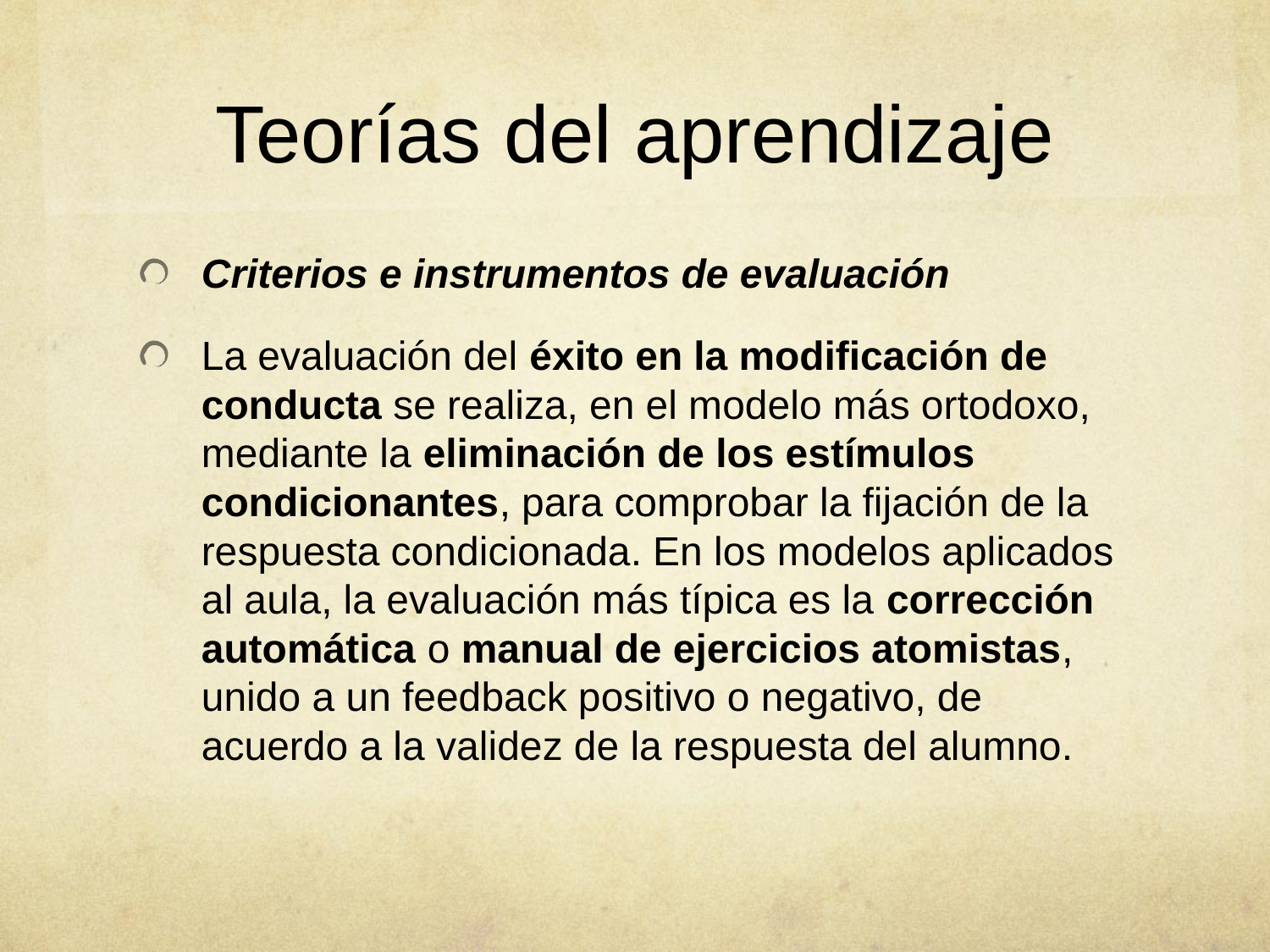

# Teorías del aprendizaje
Criterios e instrumentos de evaluación
La evaluación del éxito en la modificación de conducta se realiza, en el modelo más ortodoxo, mediante la eliminación de los estímulos condicionantes, para comprobar la fijación de la respuesta condicionada. En los modelos aplicados al aula, la evaluación más típica es la corrección automática o manual de ejercicios atomistas, unido a un feedback positivo o negativo, de acuerdo a la validez de la respuesta del alumno.